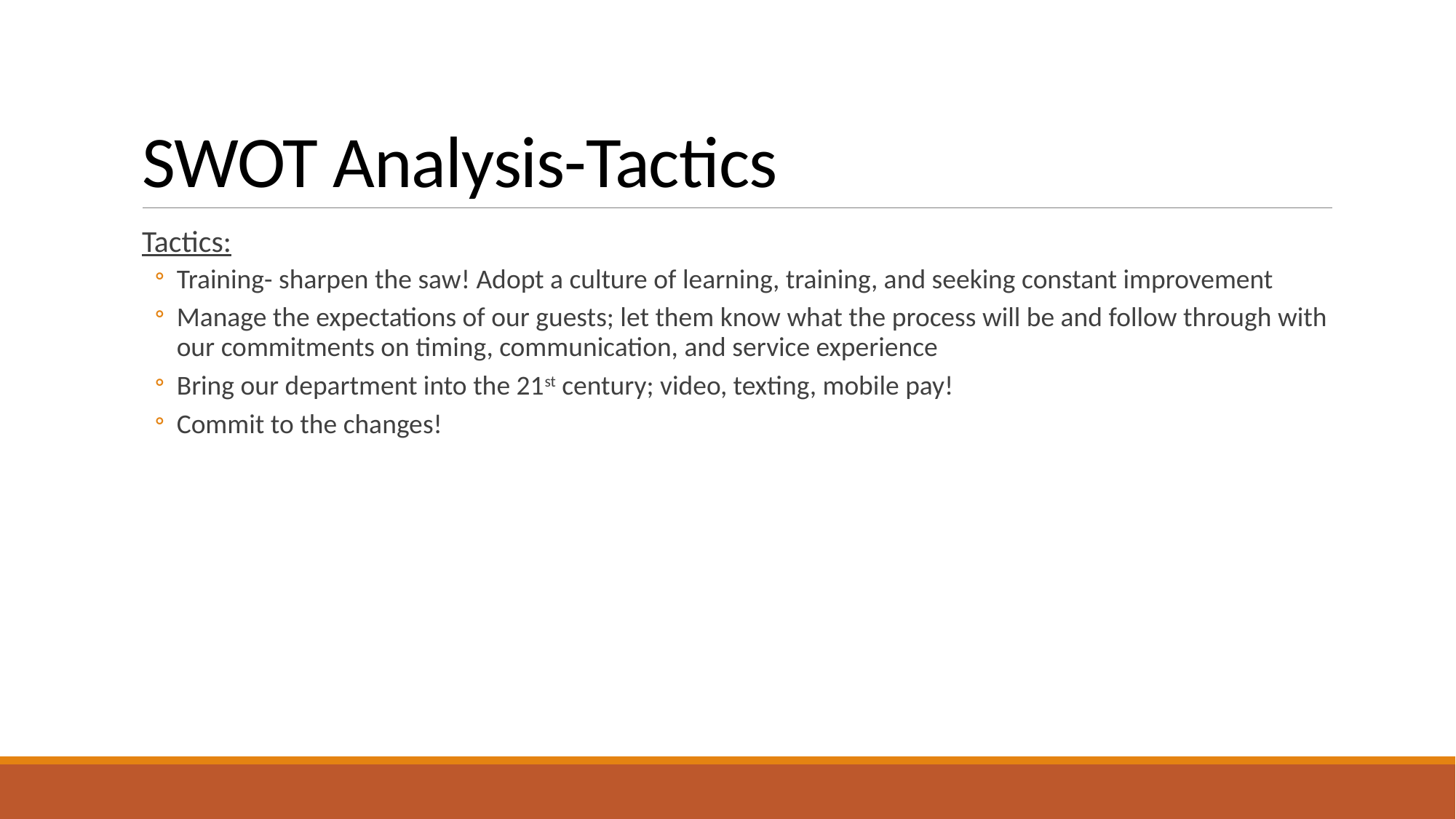

# SWOT Analysis-Tactics
Tactics:
Training- sharpen the saw! Adopt a culture of learning, training, and seeking constant improvement
Manage the expectations of our guests; let them know what the process will be and follow through with our commitments on timing, communication, and service experience
Bring our department into the 21st century; video, texting, mobile pay!
Commit to the changes!